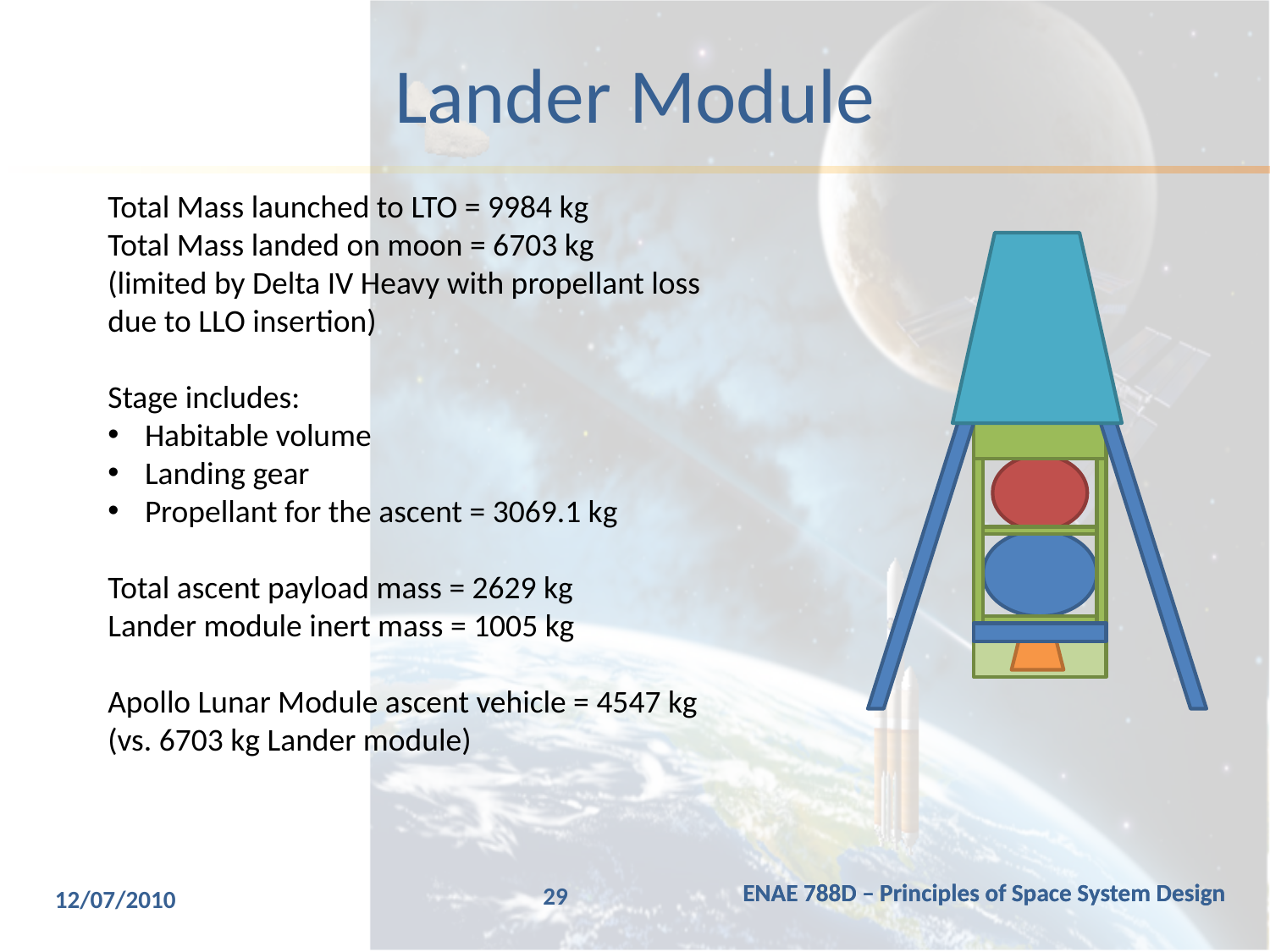

# Lander Module
Total Mass launched to LTO = 9984 kg
Total Mass landed on moon = 6703 kg
(limited by Delta IV Heavy with propellant loss due to LLO insertion)

Stage includes:
 Habitable volume
 Landing gear
 Propellant for the ascent = 3069.1 kg

Total ascent payload mass = 2629 kg
Lander module inert mass = 1005 kg

Apollo Lunar Module ascent vehicle = 4547 kg (vs. 6703 kg Lander module)